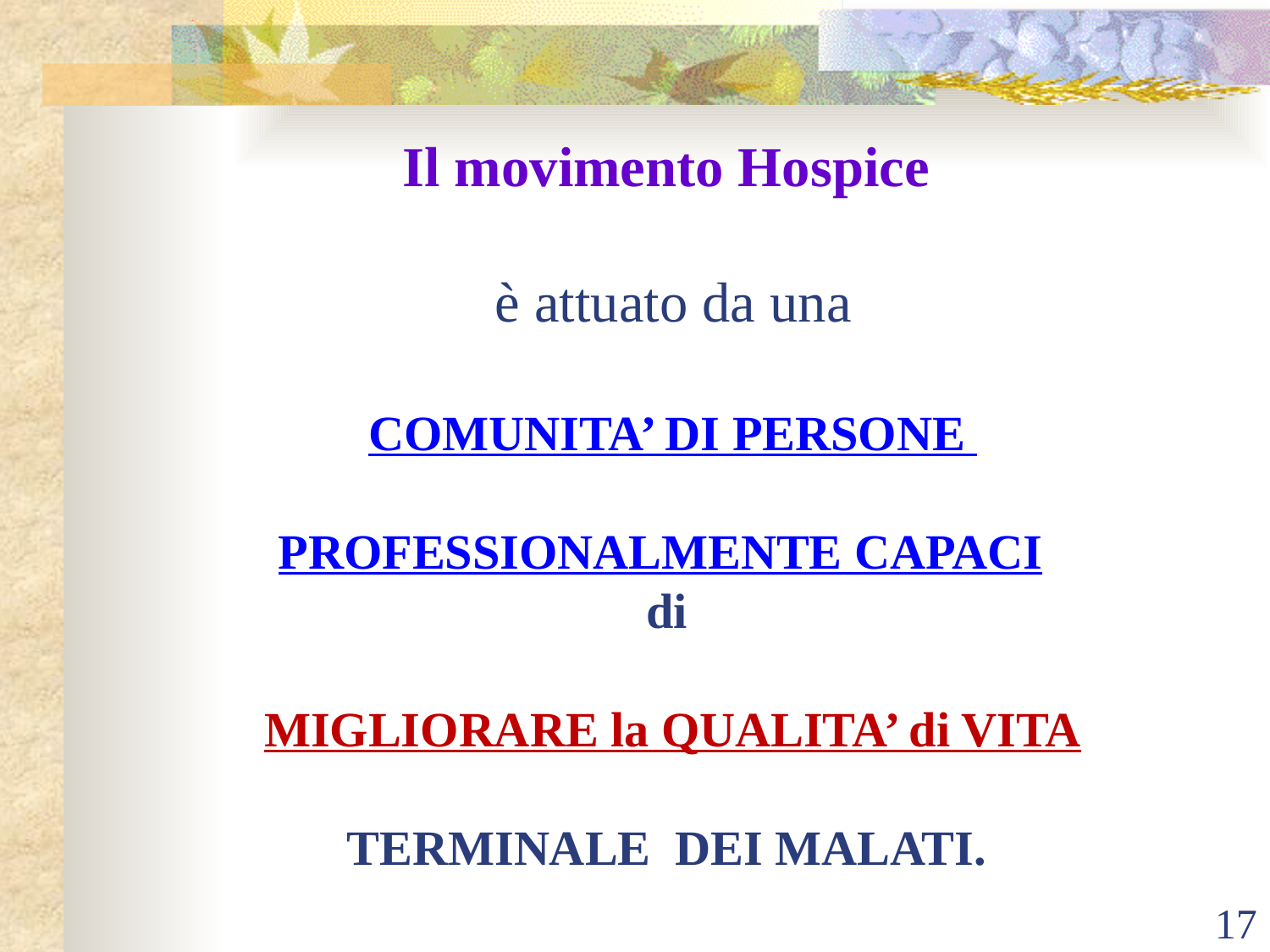

Il movimento Hospice
 è attuato da una
 COMUNITA’ DI PERSONE
PROFESSIONALMENTE CAPACI
di
 MIGLIORARE la QUALITA’ di VITA
TERMINALE  DEI MALATI.

17